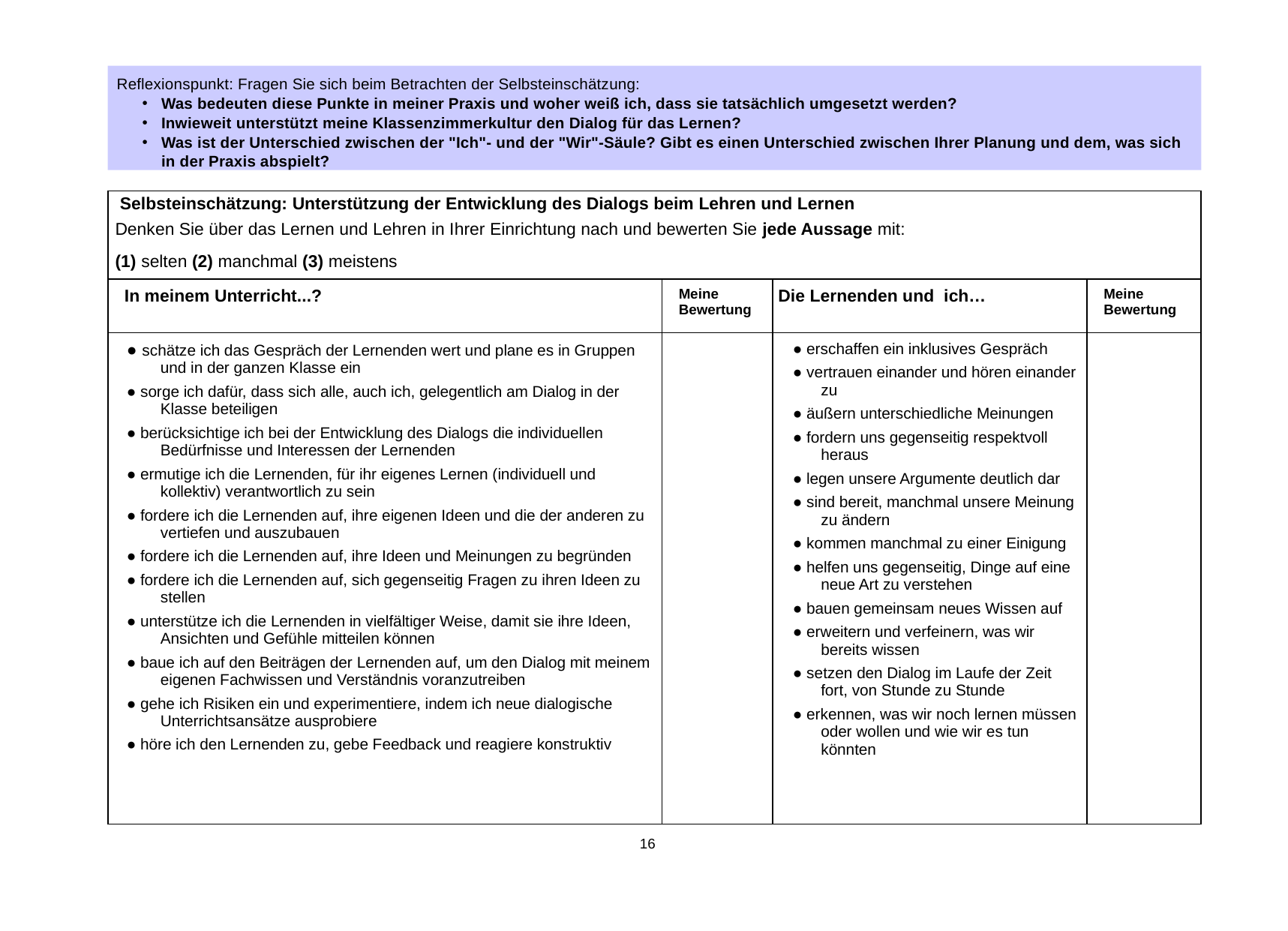

Reflexionspunkt: Fragen Sie sich beim Betrachten der Selbsteinschätzung:
Was bedeuten diese Punkte in meiner Praxis und woher weiß ich, dass sie tatsächlich umgesetzt werden?
Inwieweit unterstützt meine Klassenzimmerkultur den Dialog für das Lernen?
Was ist der Unterschied zwischen der "Ich"- und der "Wir"-Säule? Gibt es einen Unterschied zwischen Ihrer Planung und dem, was sich in der Praxis abspielt?
| Selbsteinschätzung: Unterstützung der Entwicklung des Dialogs beim Lehren und Lernen Denken Sie über das Lernen und Lehren in Ihrer Einrichtung nach und bewerten Sie jede Aussage mit: (1) selten (2) manchmal (3) meistens |  |  |  |
| --- | --- | --- | --- |
| In meinem Unterricht...? | Meine Bewertung | Die Lernenden und ich… | Meine Bewertung |
| ● schätze ich das Gespräch der Lernenden wert und plane es in Gruppen und in der ganzen Klasse ein ● sorge ich dafür, dass sich alle, auch ich, gelegentlich am Dialog in der Klasse beteiligen ● berücksichtige ich bei der Entwicklung des Dialogs die individuellen Bedürfnisse und Interessen der Lernenden ● ermutige ich die Lernenden, für ihr eigenes Lernen (individuell und kollektiv) verantwortlich zu sein ● fordere ich die Lernenden auf, ihre eigenen Ideen und die der anderen zu vertiefen und auszubauen ● fordere ich die Lernenden auf, ihre Ideen und Meinungen zu begründen ● fordere ich die Lernenden auf, sich gegenseitig Fragen zu ihren Ideen zu stellen ● unterstütze ich die Lernenden in vielfältiger Weise, damit sie ihre Ideen, Ansichten und Gefühle mitteilen können ● baue ich auf den Beiträgen der Lernenden auf, um den Dialog mit meinem eigenen Fachwissen und Verständnis voranzutreiben ● gehe ich Risiken ein und experimentiere, indem ich neue dialogische Unterrichtsansätze ausprobiere ● höre ich den Lernenden zu, gebe Feedback und reagiere konstruktiv |  | ● erschaffen ein inklusives Gespräch ● vertrauen einander und hören einander zu ● äußern unterschiedliche Meinungen ● fordern uns gegenseitig respektvoll heraus ● legen unsere Argumente deutlich dar ● sind bereit, manchmal unsere Meinung zu ändern ● kommen manchmal zu einer Einigung ● helfen uns gegenseitig, Dinge auf eine neue Art zu verstehen ● bauen gemeinsam neues Wissen auf ● erweitern und verfeinern, was wir bereits wissen ● setzen den Dialog im Laufe der Zeit fort, von Stunde zu Stunde ● erkennen, was wir noch lernen müssen oder wollen und wie wir es tun könnten |  |
16